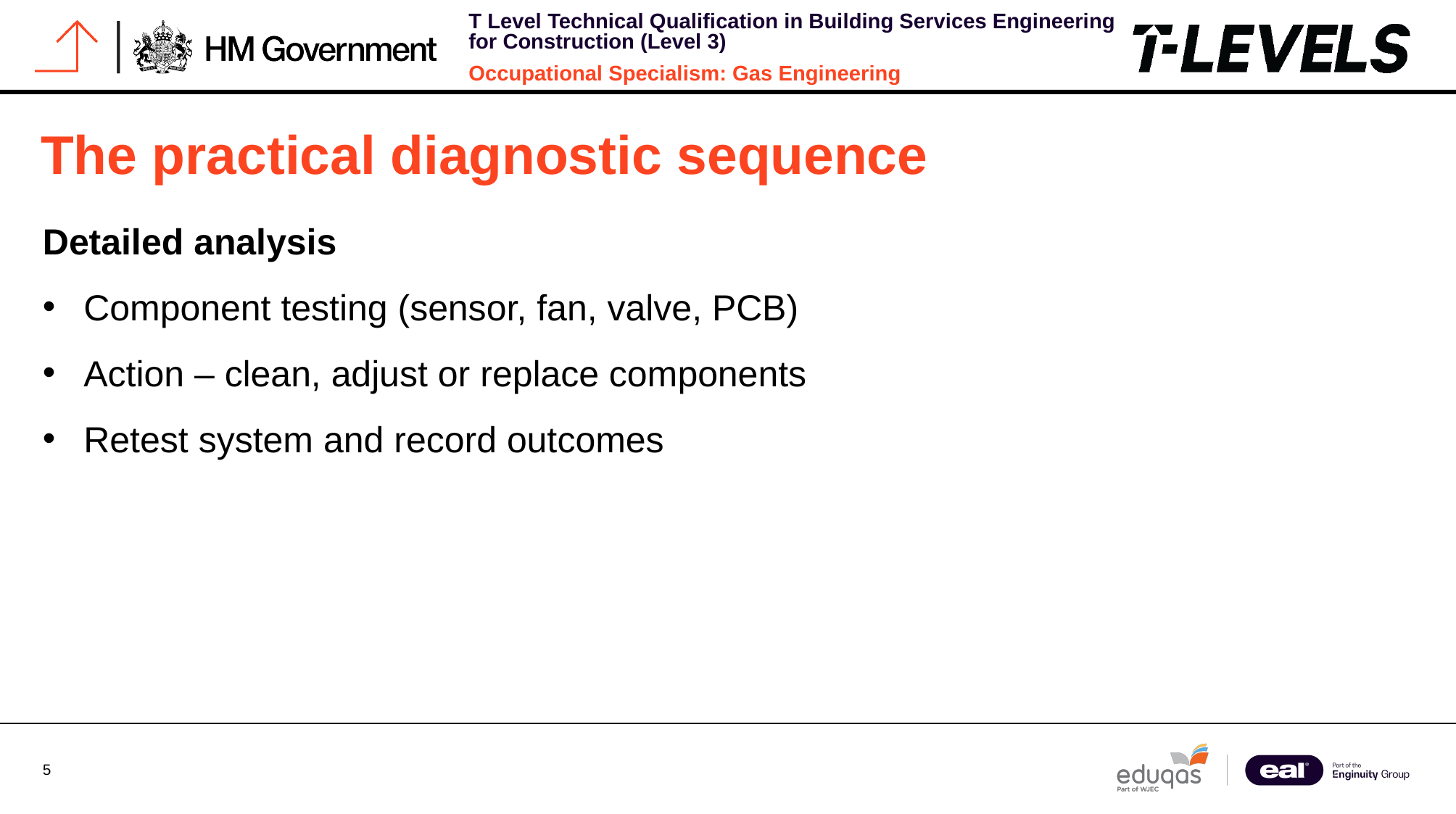

# The practical diagnostic sequence
Detailed analysis
Component testing (sensor, fan, valve, PCB)
Action – clean, adjust or replace components
Retest system and record outcomes